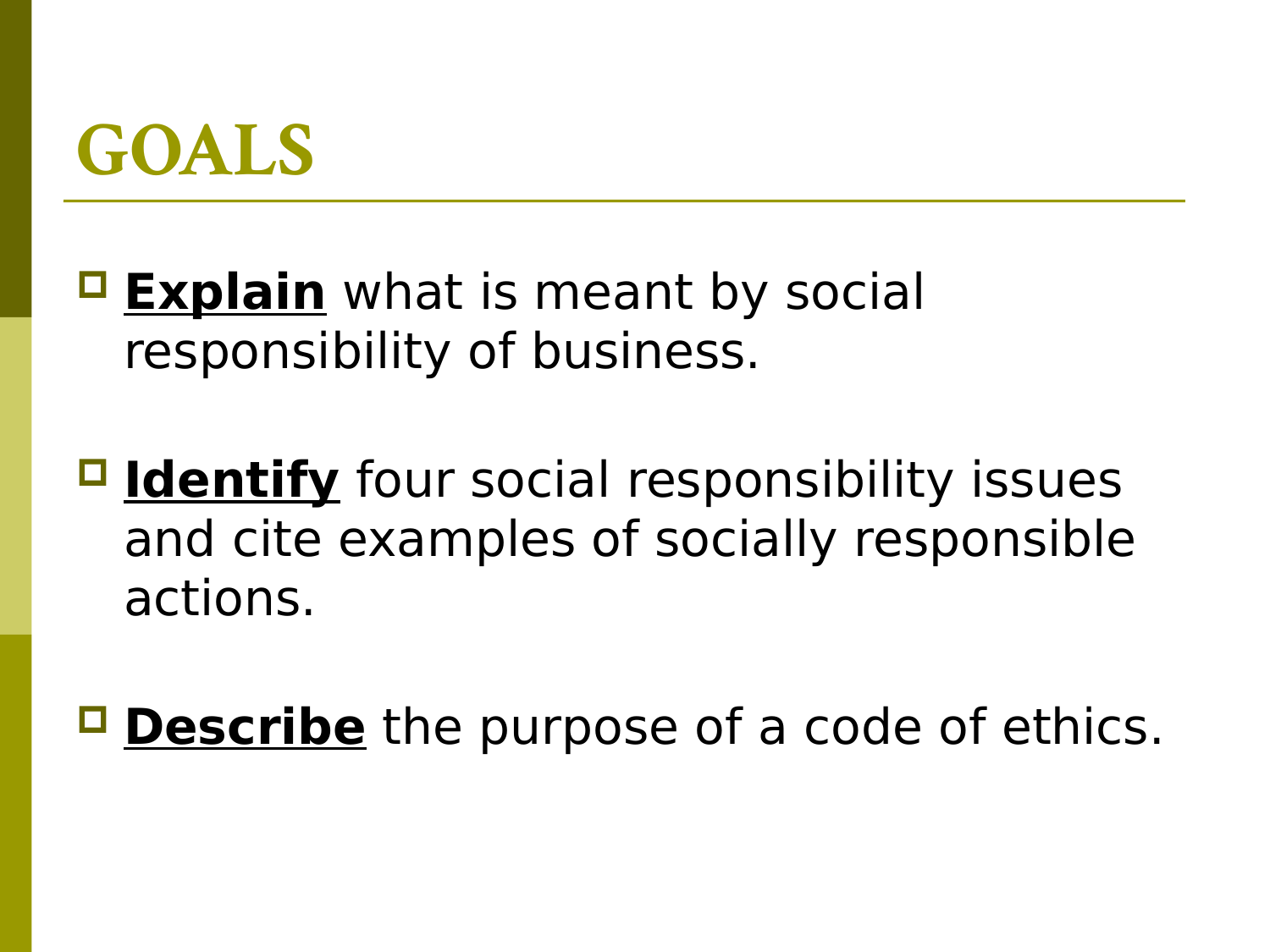

# GOALS
Explain what is meant by social responsibility of business.
Identify four social responsibility issues and cite examples of socially responsible actions.
Describe the purpose of a code of ethics.